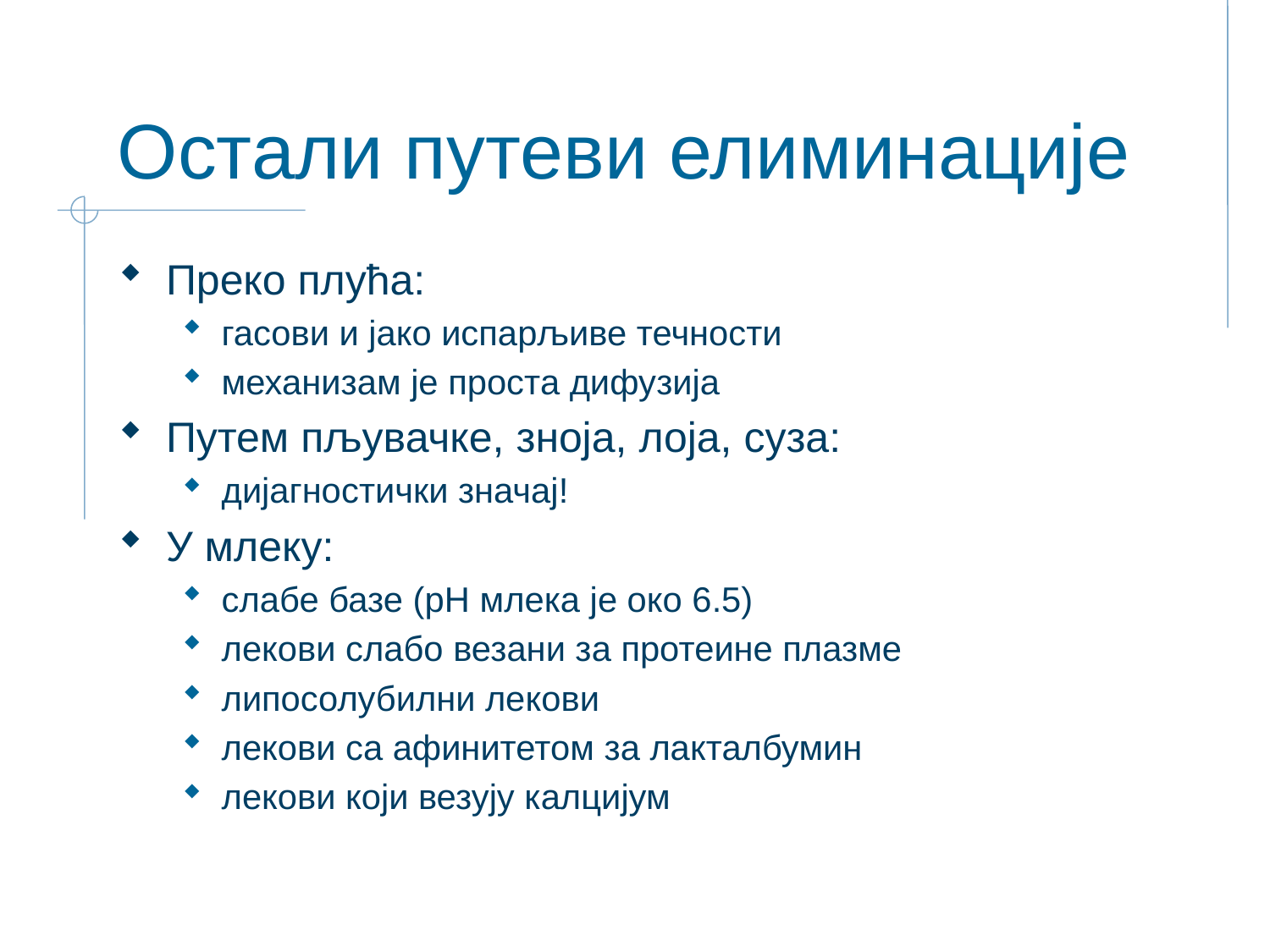

# Остали путеви елиминације
Преко плућа:
гасови и јако испарљиве течности
механизам је проста дифузија
Путем пљувачке, зноја, лоја, суза:
дијагностички значај!
У млеку:
слабе базе (рН млека је око 6.5)
лекови слабо везани за протеине плазме
липосолубилни лекови
лекови са афинитетом за лакталбумин
лекови који везују калцијум